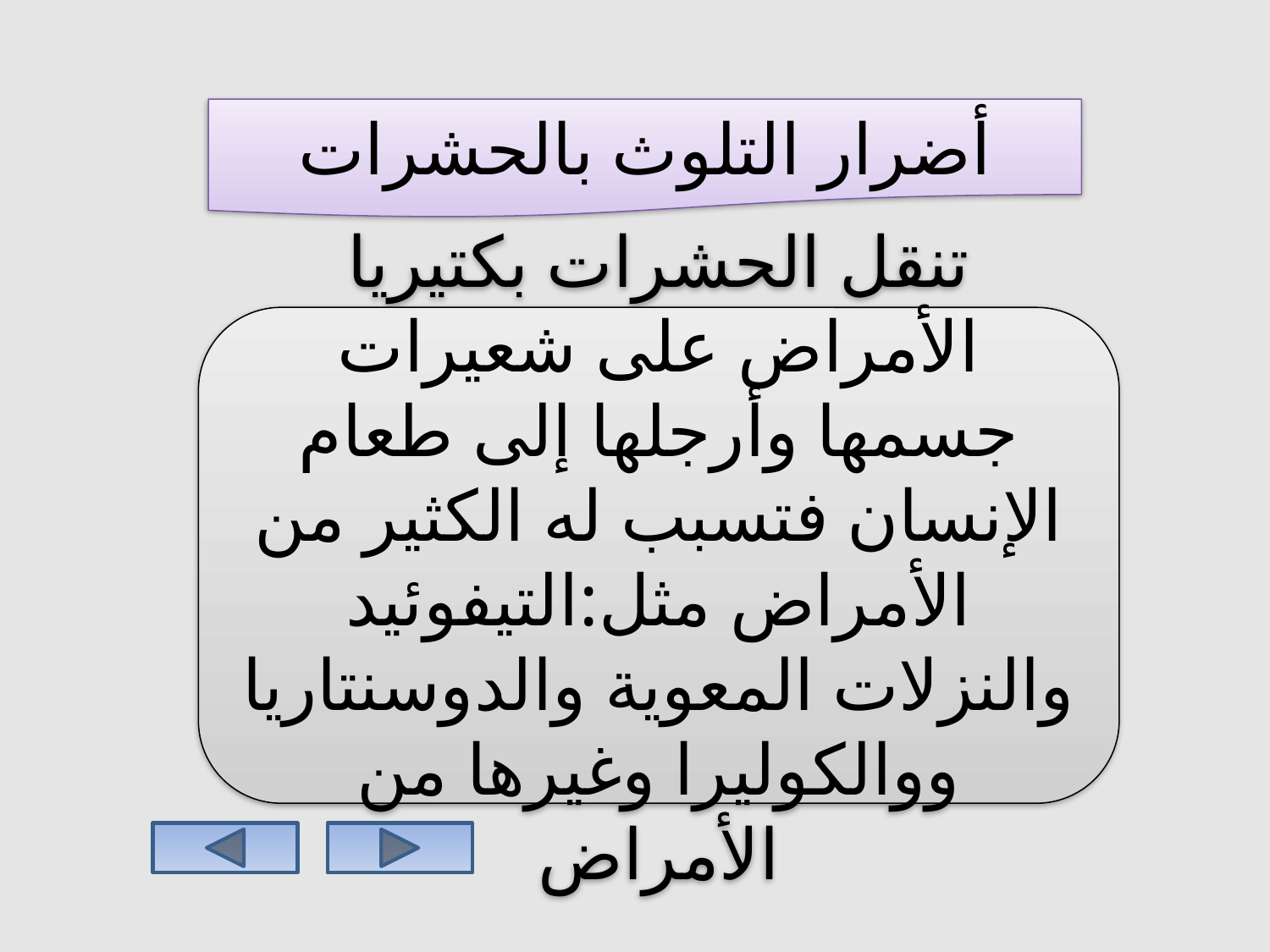

أضرار التلوث بالحشرات
تنقل الحشرات بكتيريا الأمراض على شعيرات جسمها وأرجلها إلى طعام الإنسان فتسبب له الكثير من الأمراض مثل:التيفوئيد والنزلات المعوية والدوسنتاريا ووالكوليرا وغيرها من الأمراض